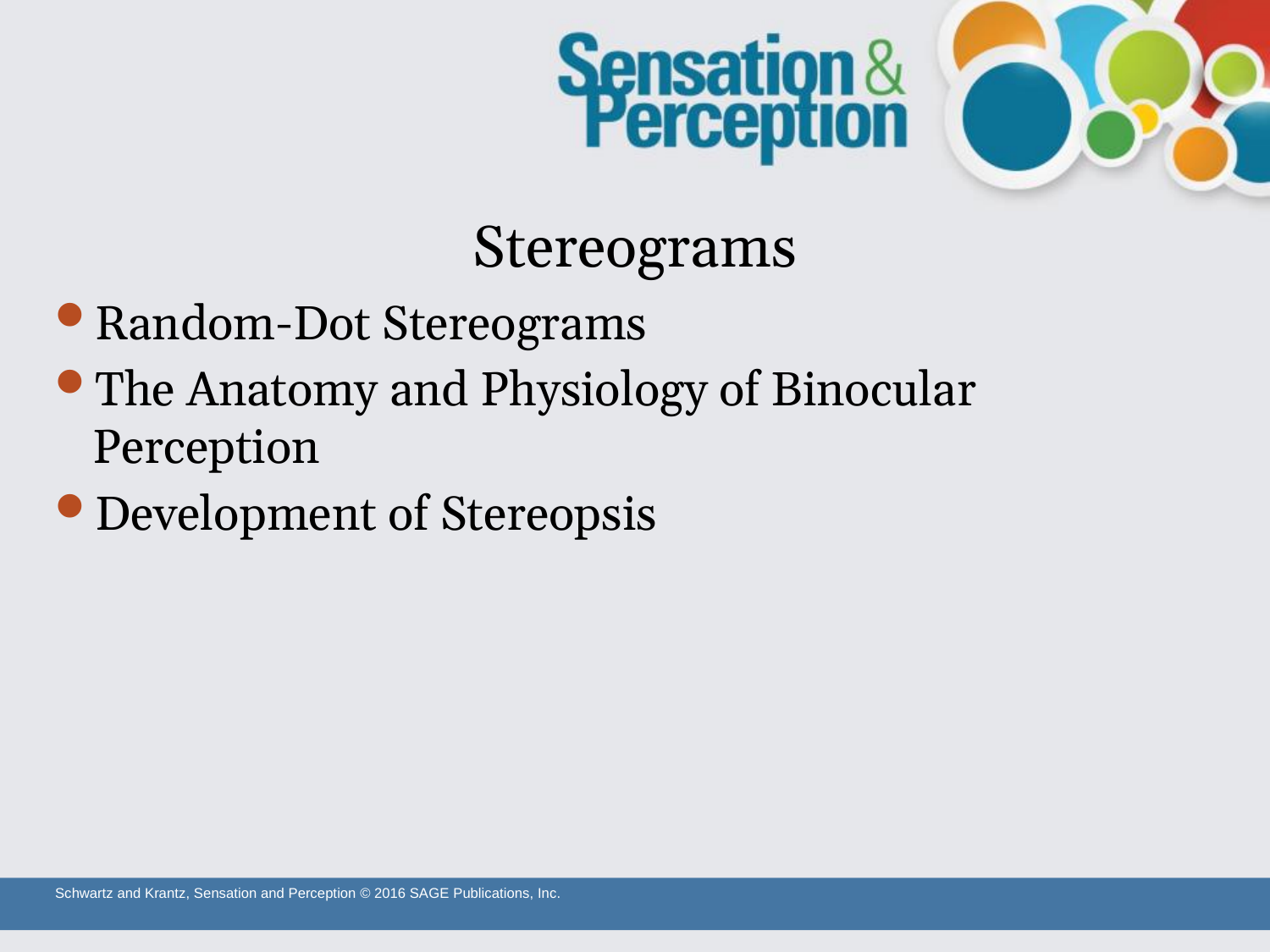

# Stereograms
Random-Dot Stereograms
The Anatomy and Physiology of Binocular Perception
Development of Stereopsis
Schwartz and Krantz, Sensation and Perception © 2016 SAGE Publications, Inc.